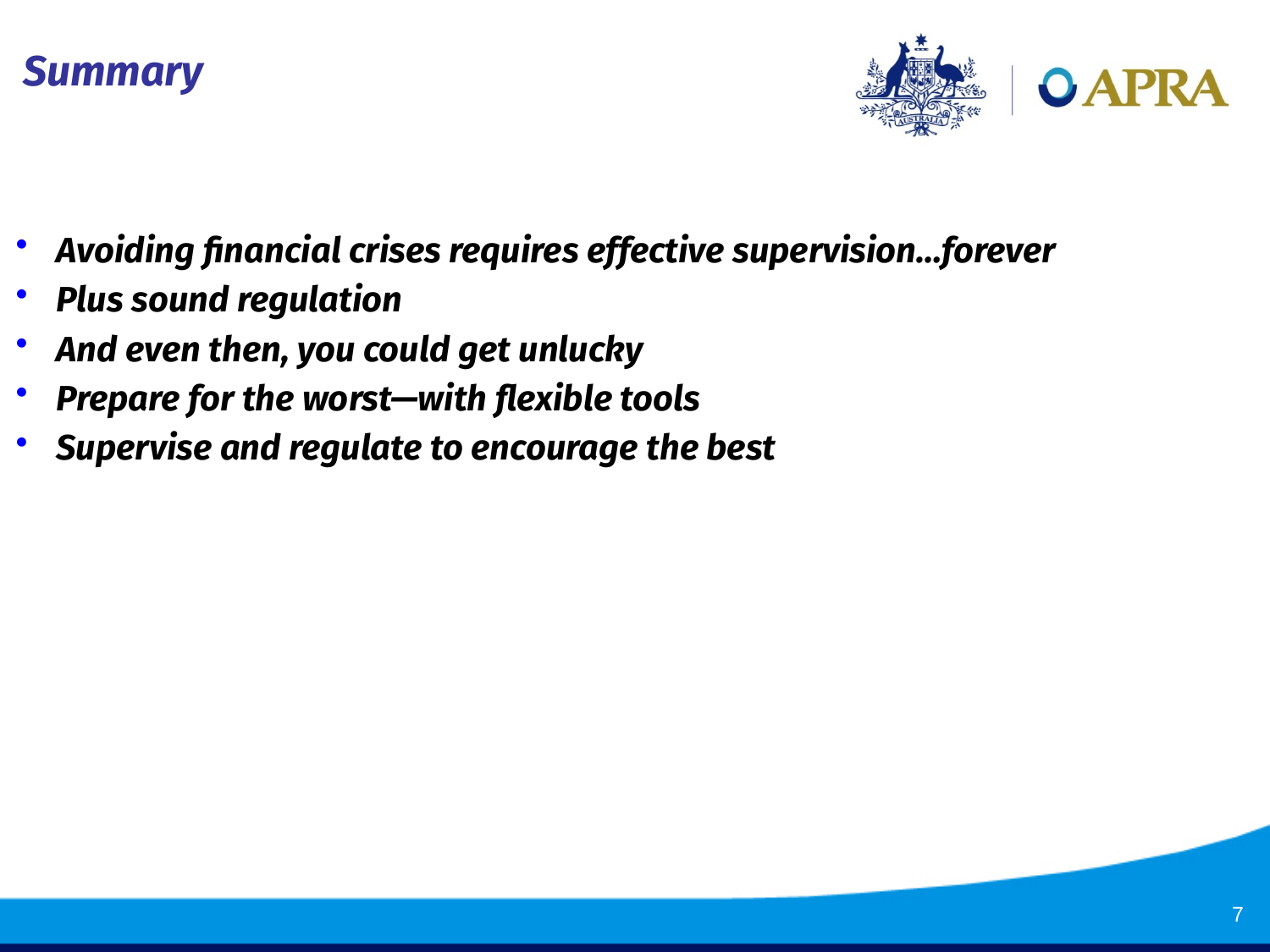

# Summary
Avoiding financial crises requires effective supervision…forever
Plus sound regulation
And even then, you could get unlucky
Prepare for the worst—with flexible tools
Supervise and regulate to encourage the best

7